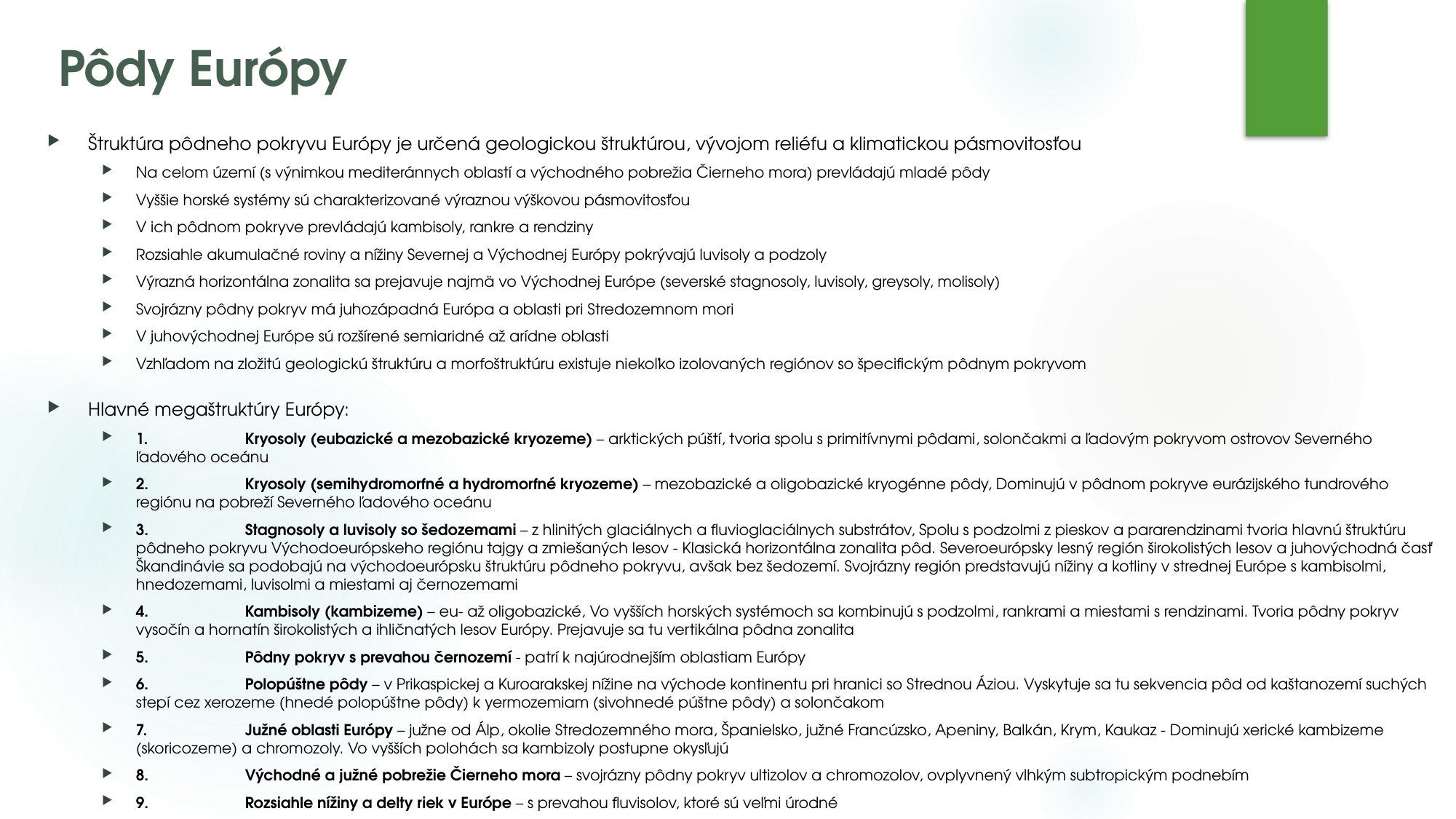

# Pôdy Európy
Štruktúra pôdneho pokryvu Európy je určená geologickou štruktúrou, vývojom reliéfu a klimatickou pásmovitosťou
Na celom území (s výnimkou mediteránnych oblastí a východného pobrežia Čierneho mora) prevládajú mladé pôdy
Vyššie horské systémy sú charakterizované výraznou výškovou pásmovitosťou
V ich pôdnom pokryve prevládajú kambisoly, rankre a rendziny
Rozsiahle akumulačné roviny a nížiny Severnej a Východnej Európy pokrývajú luvisoly a podzoly
Výrazná horizontálna zonalita sa prejavuje najmä vo Východnej Európe (severské stagnosoly, luvisoly, greysoly, molisoly)
Svojrázny pôdny pokryv má juhozápadná Európa a oblasti pri Stredozemnom mori
V juhovýchodnej Európe sú rozšírené semiaridné až arídne oblasti
Vzhľadom na zložitú geologickú štruktúru a morfoštruktúru existuje niekoľko izolovaných regiónov so špecifickým pôdnym pokryvom
Hlavné megaštruktúry Európy:
1.	Kryosoly (eubazické a mezobazické kryozeme) – arktických púští, tvoria spolu s primitívnymi pôdami, solončakmi a ľadovým pokryvom ostrovov Severného ľadového oceánu
2.	Kryosoly (semihydromorfné a hydromorfné kryozeme) – mezobazické a oligobazické kryogénne pôdy, Dominujú v pôdnom pokryve eurázijského tundrového regiónu na pobreží Severného ľadového oceánu
3.	Stagnosoly a luvisoly so šedozemami – z hlinitých glaciálnych a fluvioglaciálnych substrátov, Spolu s podzolmi z pieskov a pararendzinami tvoria hlavnú štruktúru pôdneho pokryvu Východoeurópskeho regiónu tajgy a zmiešaných lesov - Klasická horizontálna zonalita pôd. Severoeurópsky lesný región širokolistých lesov a juhovýchodná časť Škandinávie sa podobajú na východoeurópsku štruktúru pôdneho pokryvu, avšak bez šedozemí. Svojrázny región predstavujú nížiny a kotliny v strednej Európe s kambisolmi, hnedozemami, luvisolmi a miestami aj černozemami
4.	Kambisoly (kambizeme) – eu- až oligobazické, Vo vyšších horských systémoch sa kombinujú s podzolmi, rankrami a miestami s rendzinami. Tvoria pôdny pokryv vysočín a hornatín širokolistých a ihličnatých lesov Európy. Prejavuje sa tu vertikálna pôdna zonalita
5.	Pôdny pokryv s prevahou černozemí - patrí k najúrodnejším oblastiam Európy
6.	Polopúštne pôdy – v Prikaspickej a Kuroarakskej nížine na východe kontinentu pri hranici so Strednou Áziou. Vyskytuje sa tu sekvencia pôd od kaštanozemí suchých stepí cez xerozeme (hnedé polopúštne pôdy) k yermozemiam (sivohnedé púštne pôdy) a solončakom
7.	Južné oblasti Európy – južne od Álp, okolie Stredozemného mora, Španielsko, južné Francúzsko, Apeniny, Balkán, Krym, Kaukaz - Dominujú xerické kambizeme (skoricozeme) a chromozoly. Vo vyšších polohách sa kambizoly postupne okysľujú
8.	Východné a južné pobrežie Čierneho mora – svojrázny pôdny pokryv ultizolov a chromozolov, ovplyvnený vlhkým subtropickým podnebím
9.	Rozsiahle nížiny a delty riek v Európe – s prevahou fluvisolov, ktoré sú veľmi úrodné